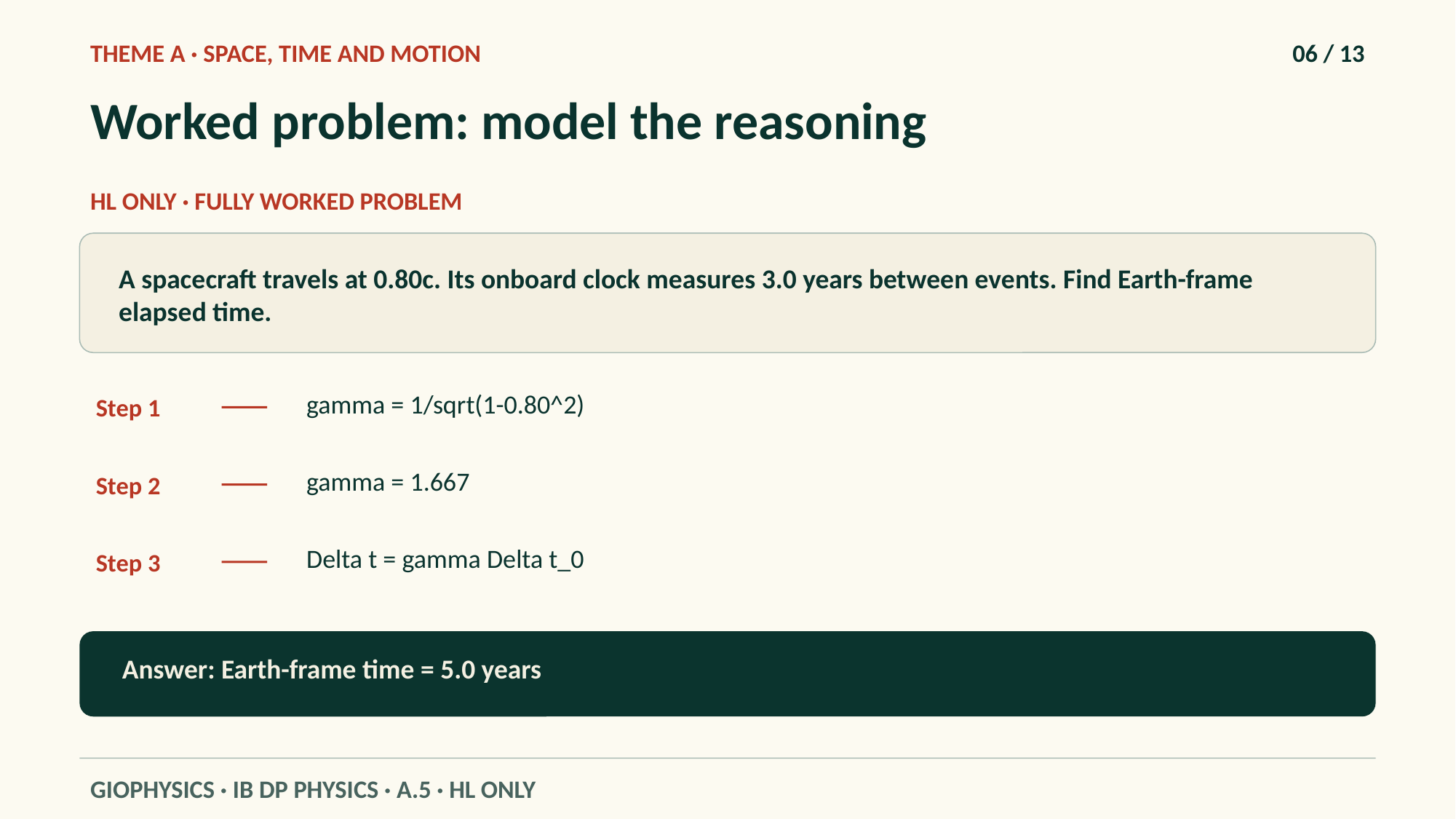

THEME A · SPACE, TIME AND MOTION
06 / 13
Worked problem: model the reasoning
HL ONLY · FULLY WORKED PROBLEM

A spacecraft travels at 0.80c. Its onboard clock measures 3.0 years between events. Find Earth-frame elapsed time.
gamma = 1/sqrt(1-0.80^2)
Step 1

gamma = 1.667
Step 2

Delta t = gamma Delta t_0
Step 3

Answer: Earth-frame time = 5.0 years

GIOPHYSICS · IB DP PHYSICS · A.5 · HL ONLY